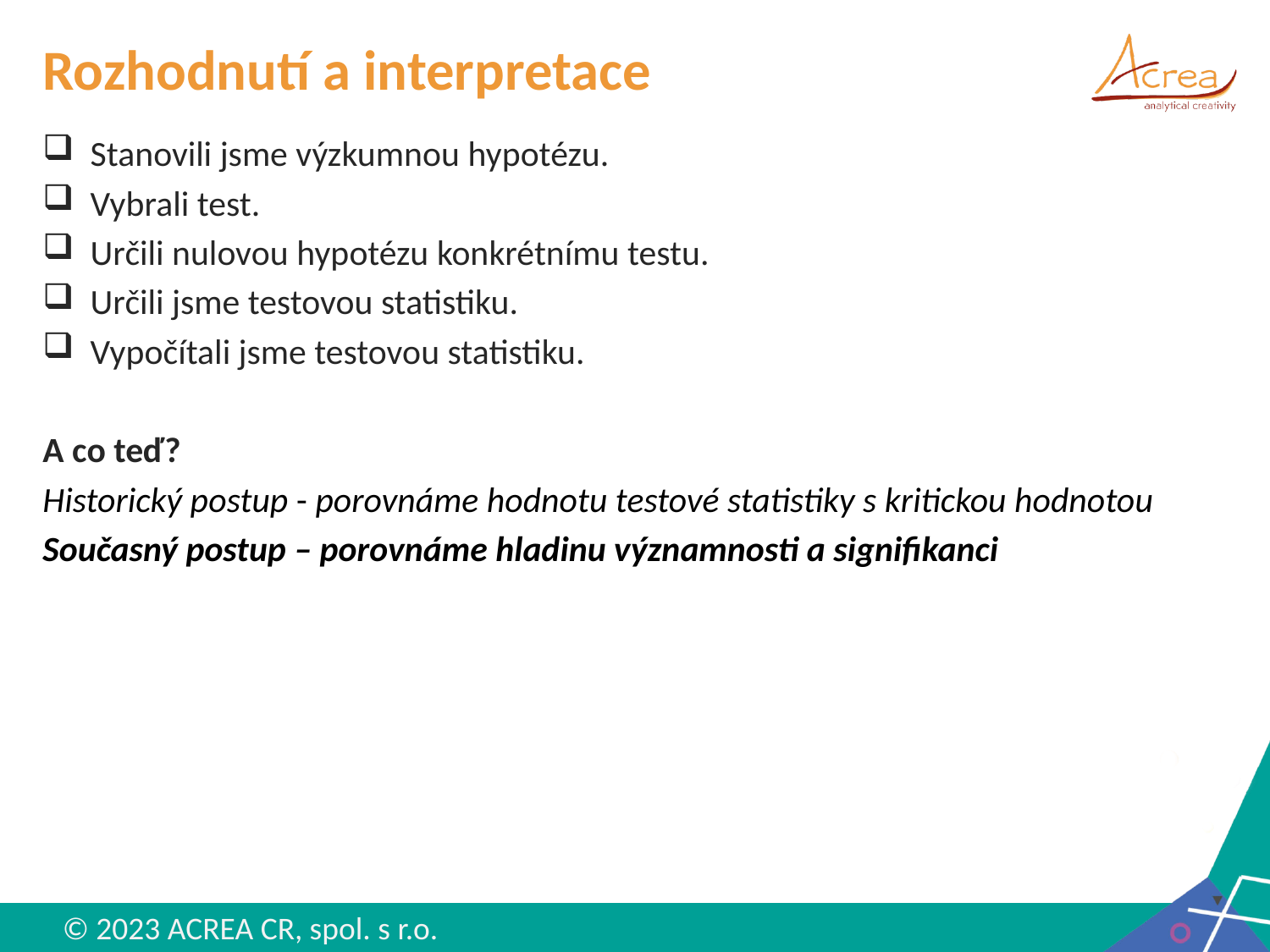

# Rozhodnutí a interpretace
Stanovili jsme výzkumnou hypotézu.
Vybrali test.
Určili nulovou hypotézu konkrétnímu testu.
Určili jsme testovou statistiku.
Vypočítali jsme testovou statistiku.

A co teď?
Historický postup - porovnáme hodnotu testové statistiky s kritickou hodnotou
Současný postup – porovnáme hladinu významnosti a signifikanci